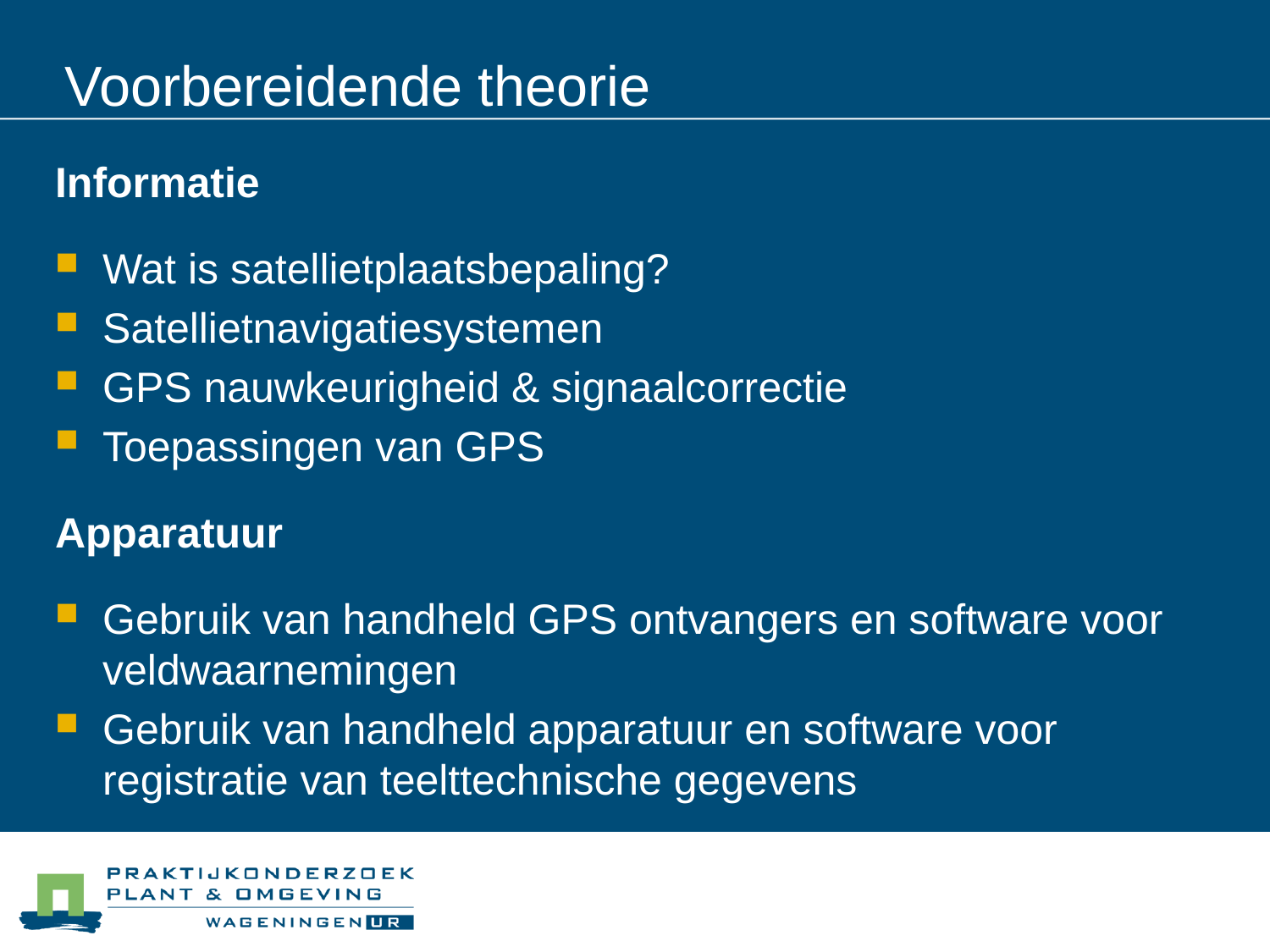

# Voorbereidende theorie
Informatie

Wat is satellietplaatsbepaling?
Satellietnavigatiesystemen
GPS nauwkeurigheid & signaalcorrectie
Toepassingen van GPS

Apparatuur

Gebruik van handheld GPS ontvangers en software voor veldwaarnemingen
Gebruik van handheld apparatuur en software voor registratie van teelttechnische gegevens